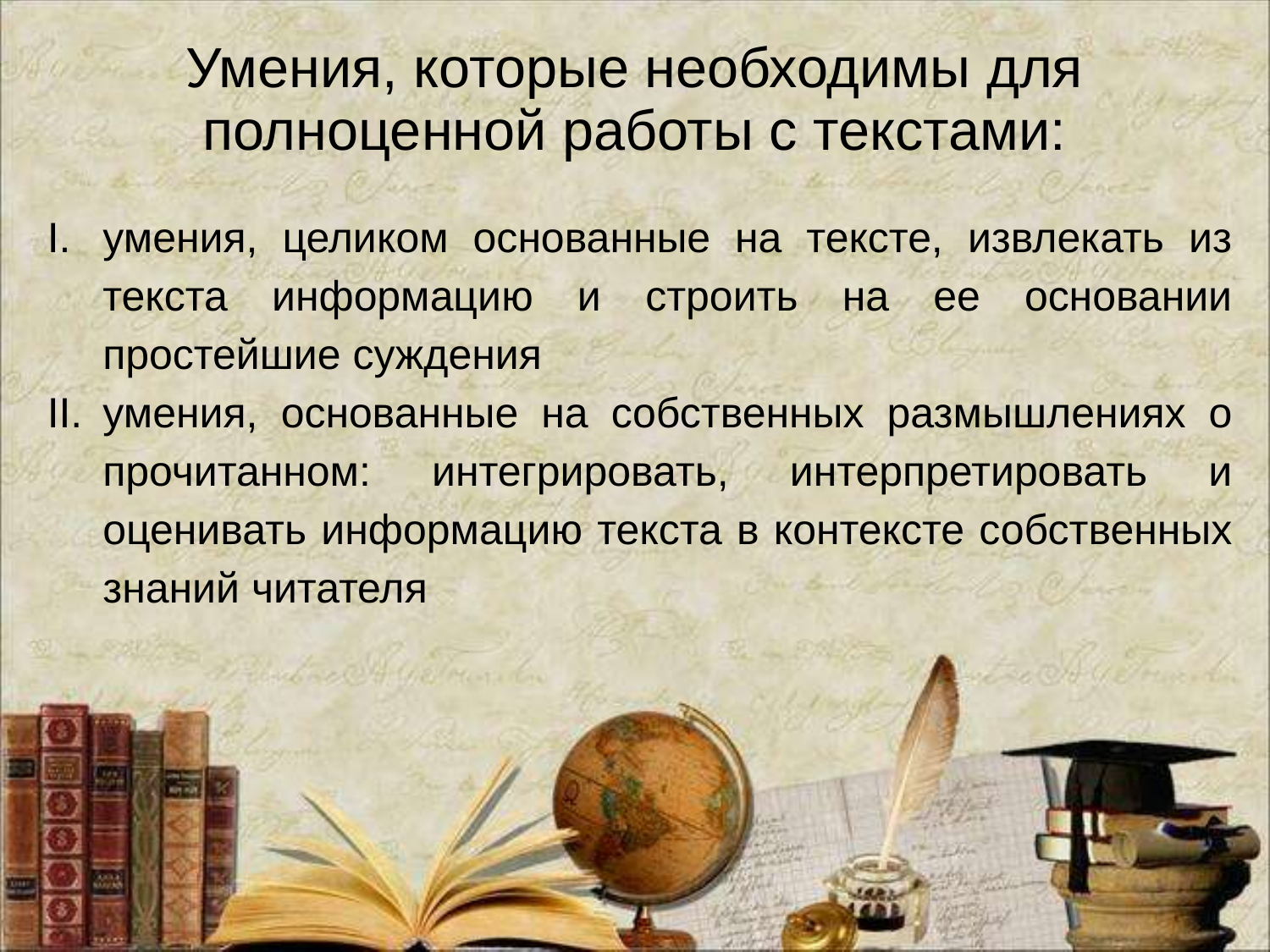

# Умения, которые необходимы для полноценной работы с текстами:
умения, целиком основанные на тексте, извлекать из текста информацию и строить на ее основании простейшие суждения
умения, основанные на собственных размышлениях о прочитанном: интегрировать, интерпретировать и оценивать информацию текста в контексте собственных знаний читателя